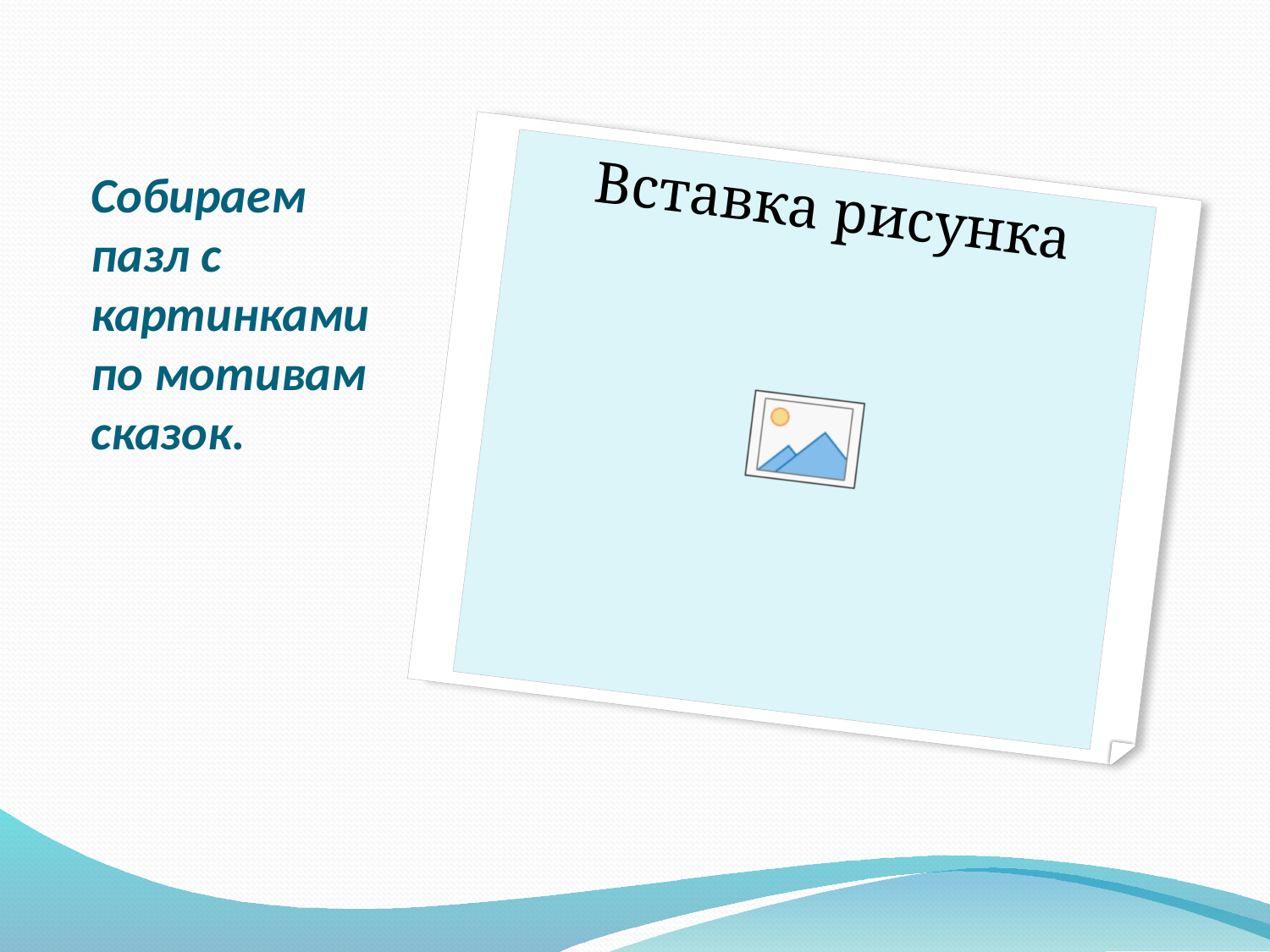

# Собираем пазл с картинками по мотивам сказок.